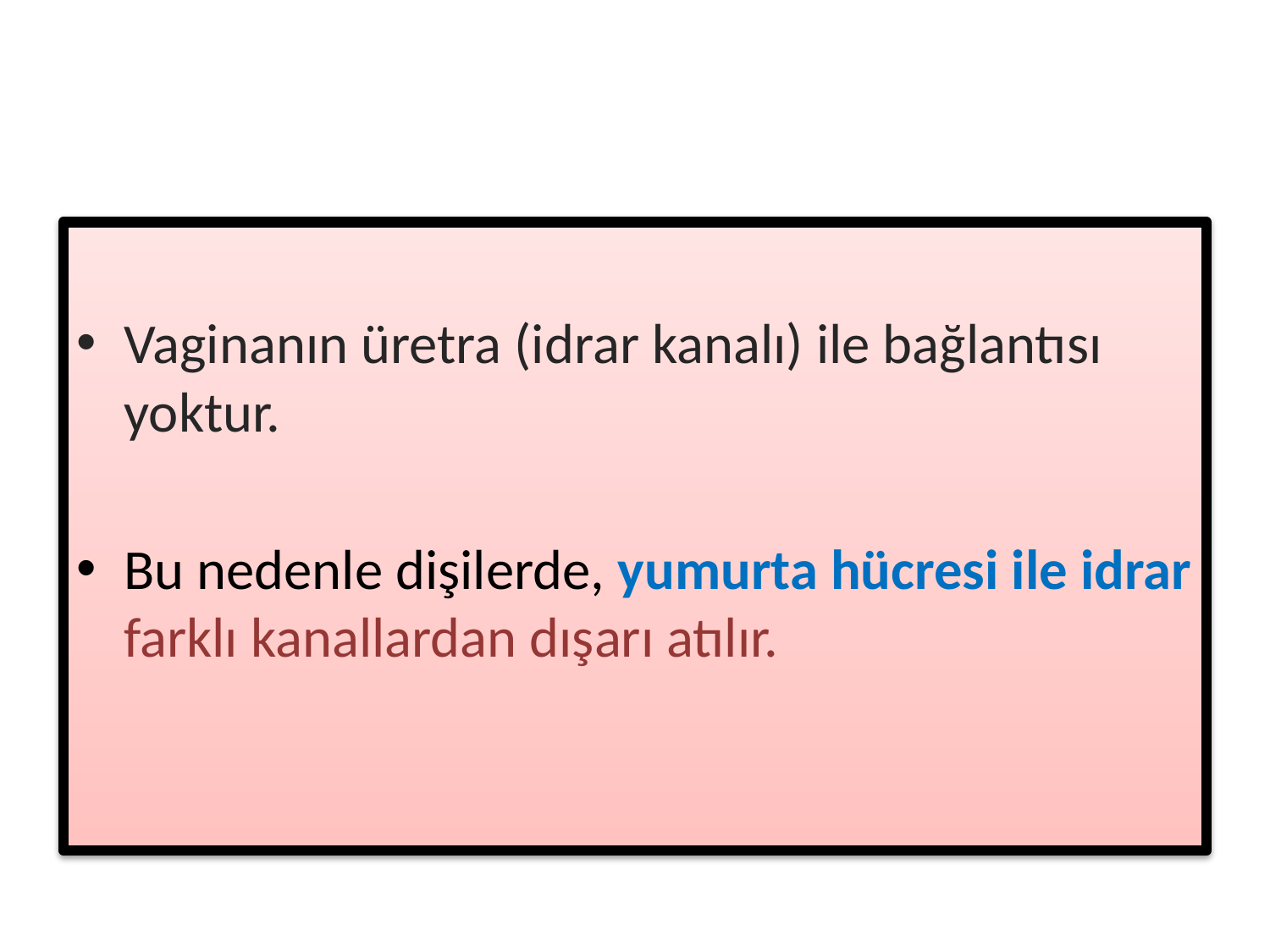

#

Vaginanın üretra (idrar kanalı) ile bağlantısı yoktur.

Bu nedenle dişilerde, yumurta hücresi ile idrar farklı kanallardan dışarı atılır.